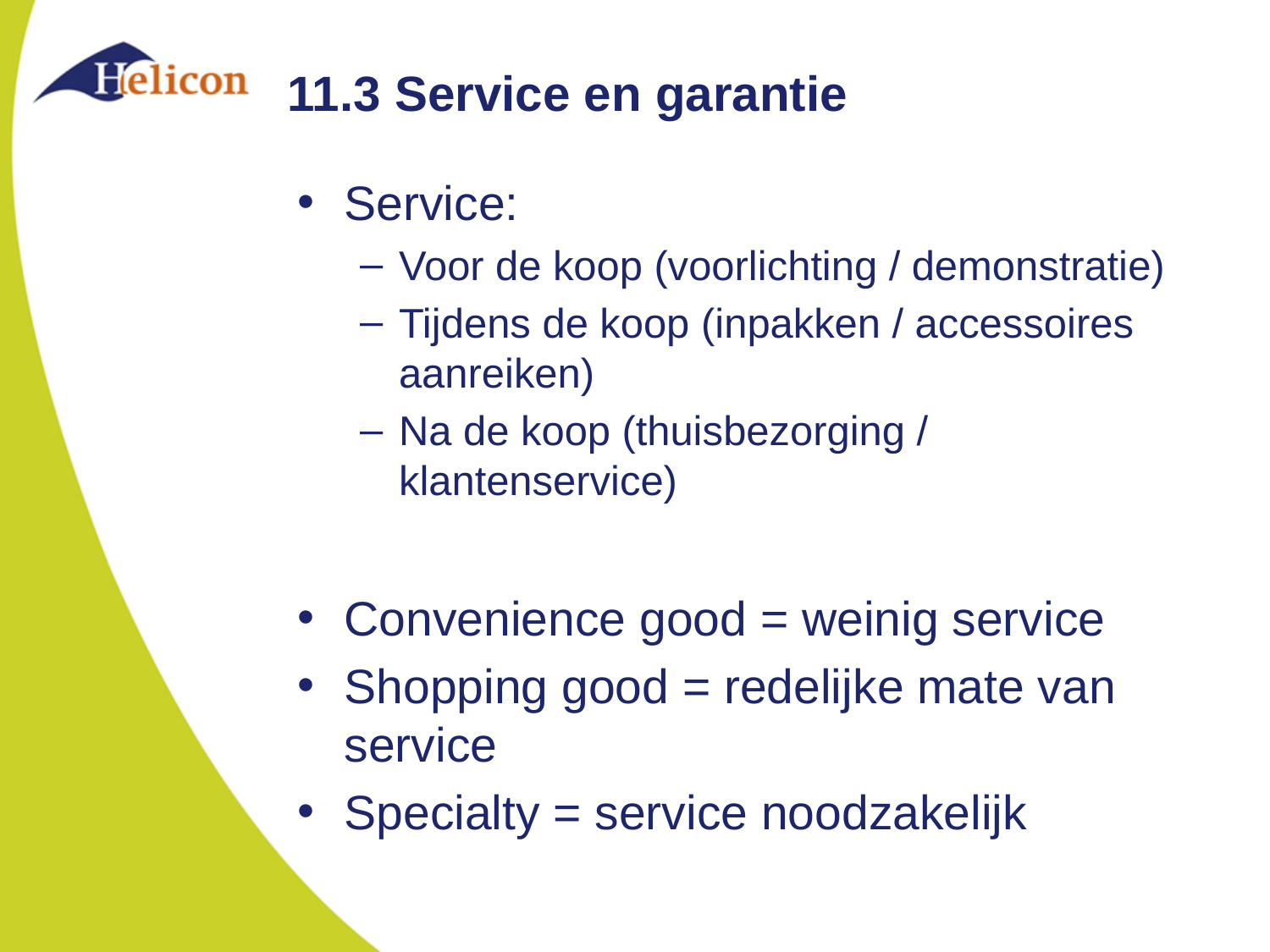

# 11.3 Service en garantie
Service:
Voor de koop (voorlichting / demonstratie)
Tijdens de koop (inpakken / accessoires aanreiken)
Na de koop (thuisbezorging / klantenservice)

Convenience good = weinig service
Shopping good = redelijke mate van service
Specialty = service noodzakelijk